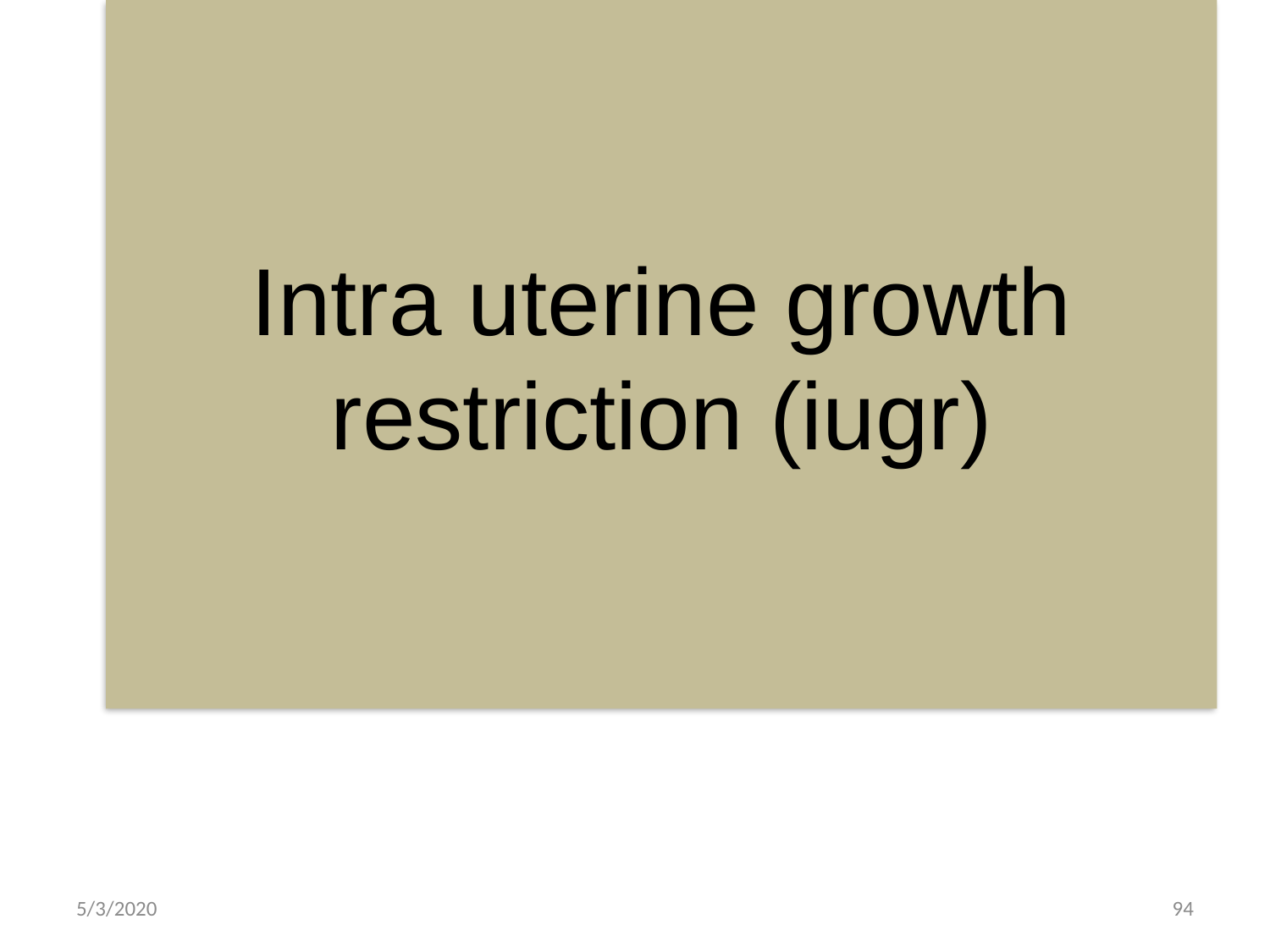

# Intra uterine growth restriction (iugr)
5/3/2020
94